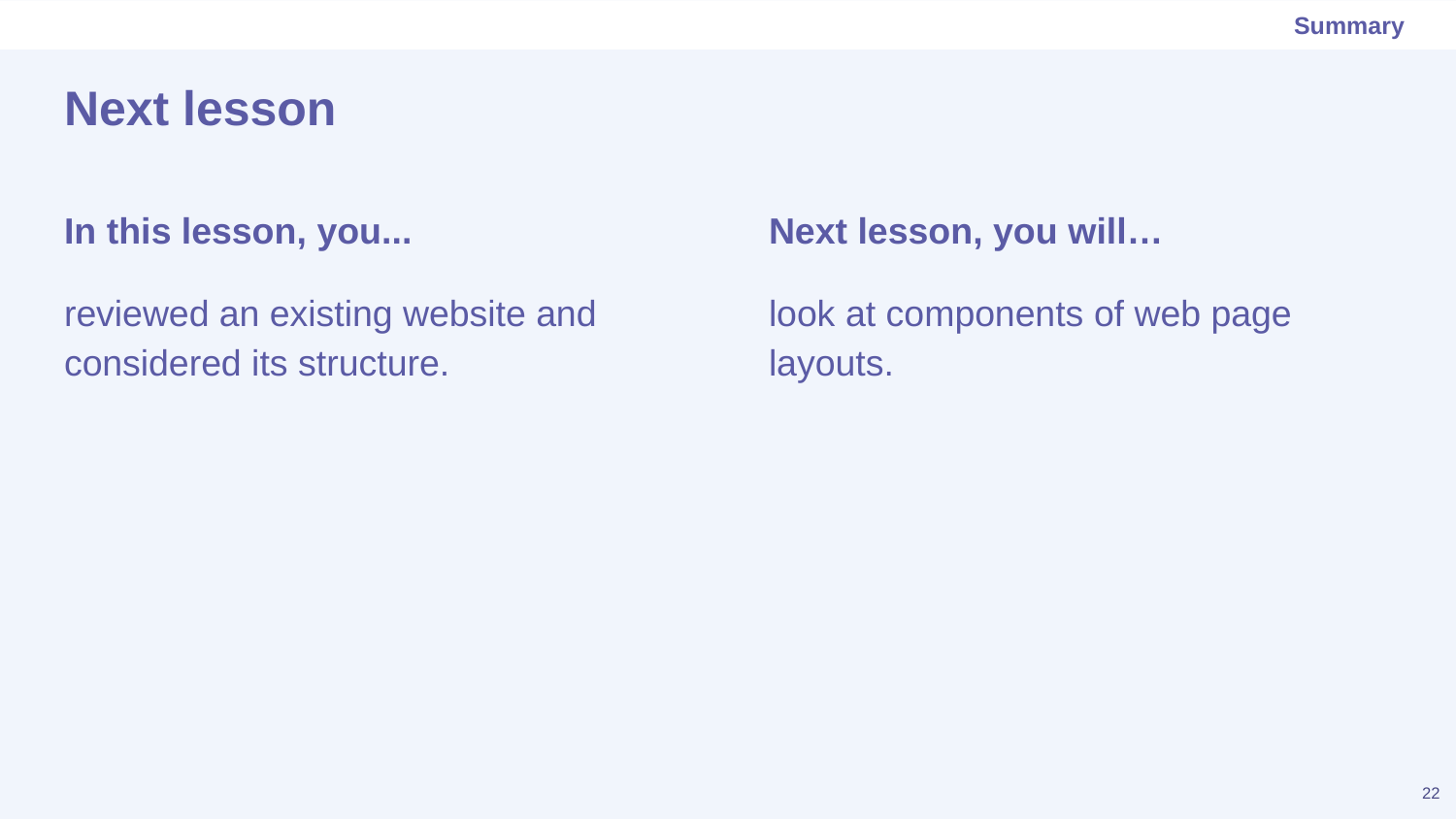

Summary
# Next lesson
Next lesson, you will…
look at components of web page layouts.
In this lesson, you...
reviewed an existing website and considered its structure.

22